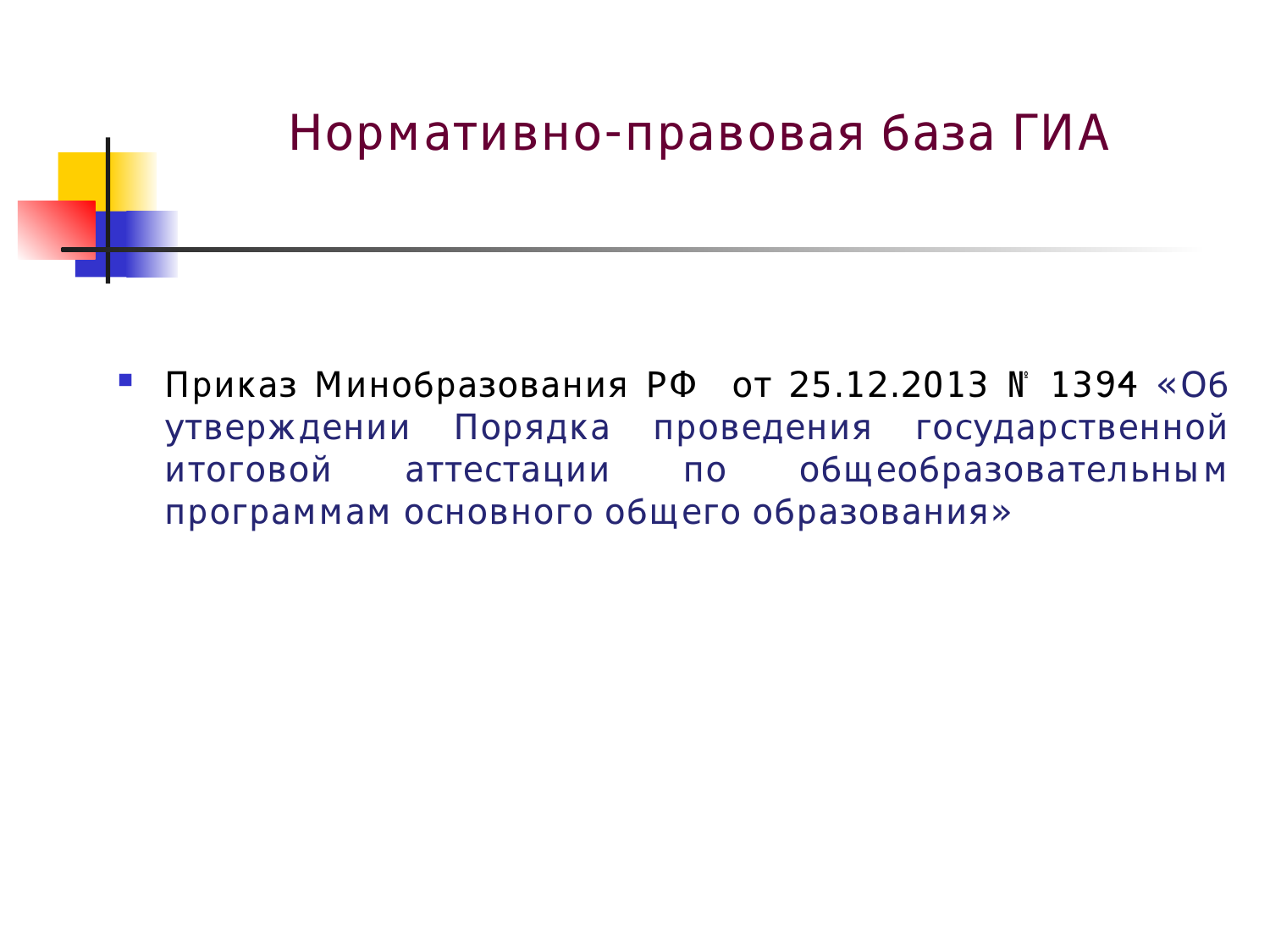

# Нормативно-правовая база ГИА

Приказ Минобразования РФ  от 25.12.2013 № 1394 «Об утверждении Порядка проведения государственной итоговой аттестации по общеобразовательным программам основного общего образования»